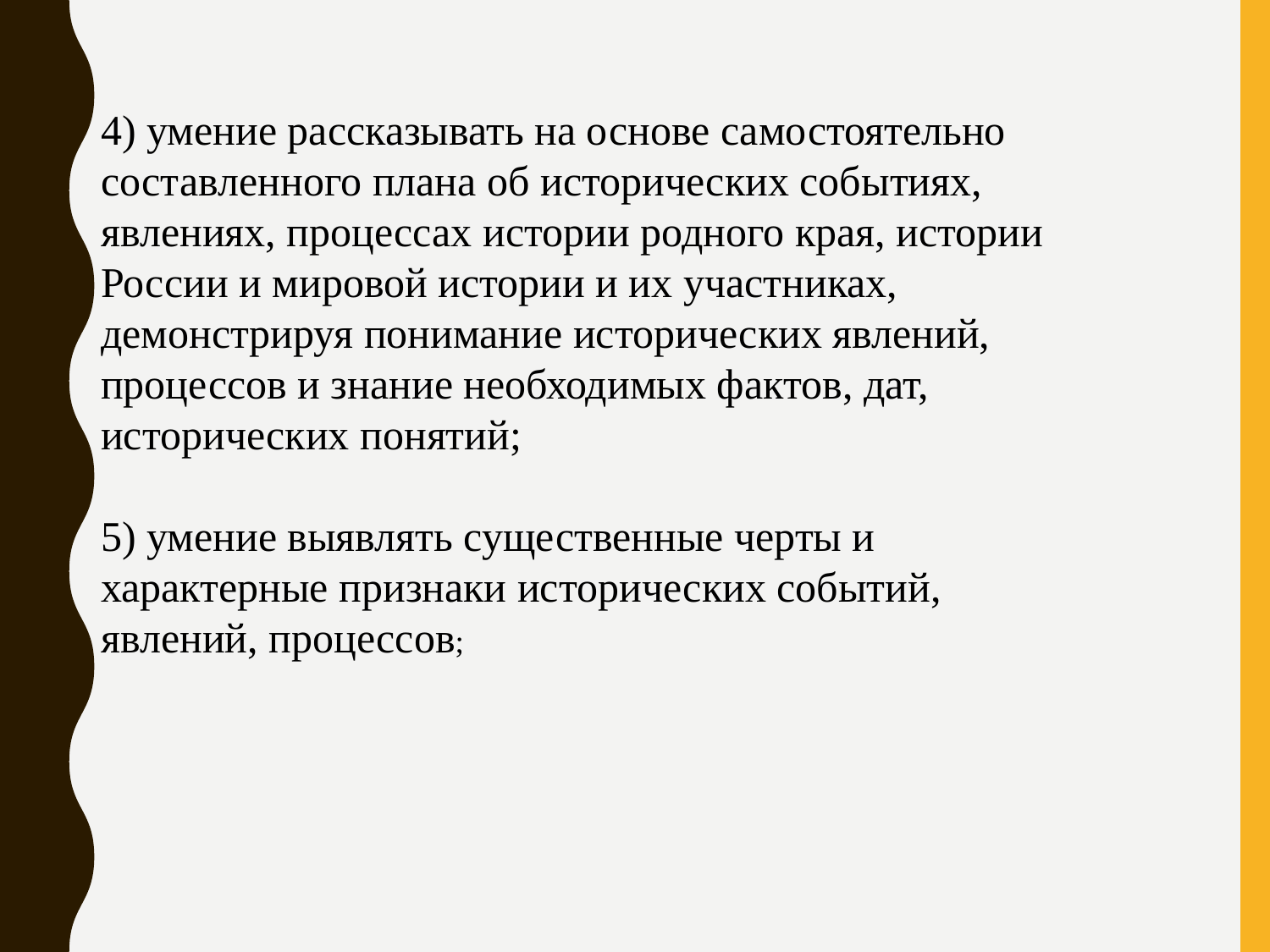

4) умение рассказывать на основе самостоятельно составленного плана об исторических событиях, явлениях, процессах истории родного края, истории России и мировой истории и их участниках, демонстрируя понимание исторических явлений, процессов и знание необходимых фактов, дат, исторических понятий;

5) умение выявлять существенные черты и характерные признаки исторических событий, явлений, процессов;